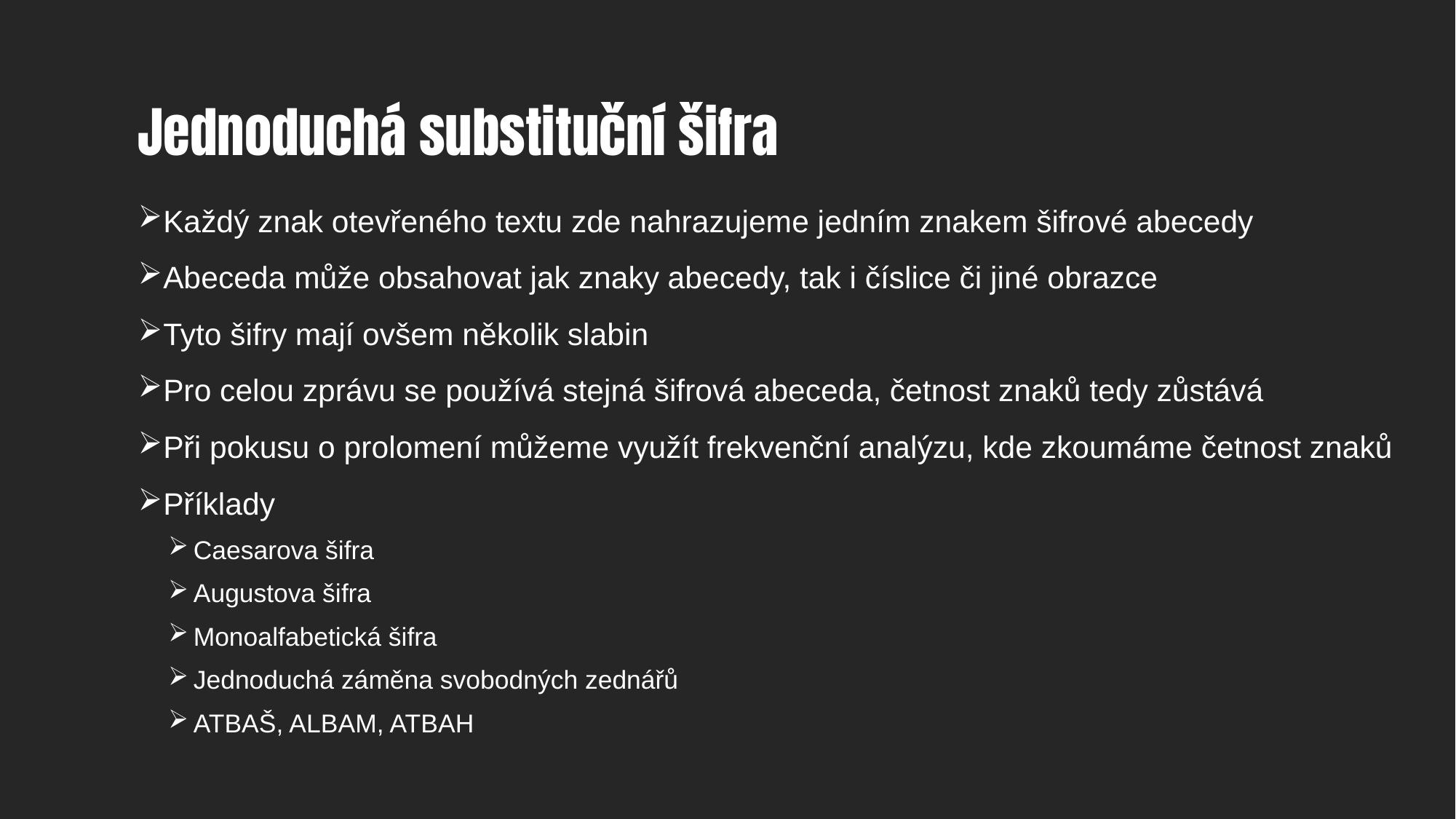

# Jednoduchá substituční šifra
Každý znak otevřeného textu zde nahrazujeme jedním znakem šifrové abecedy
Abeceda může obsahovat jak znaky abecedy, tak i číslice či jiné obrazce
Tyto šifry mají ovšem několik slabin
Pro celou zprávu se používá stejná šifrová abeceda, četnost znaků tedy zůstává
Při pokusu o prolomení můžeme využít frekvenční analýzu, kde zkoumáme četnost znaků
Příklady
Caesarova šifra
Augustova šifra
Monoalfabetická šifra
Jednoduchá záměna svobodných zednářů
ATBAŠ, ALBAM, ATBAH